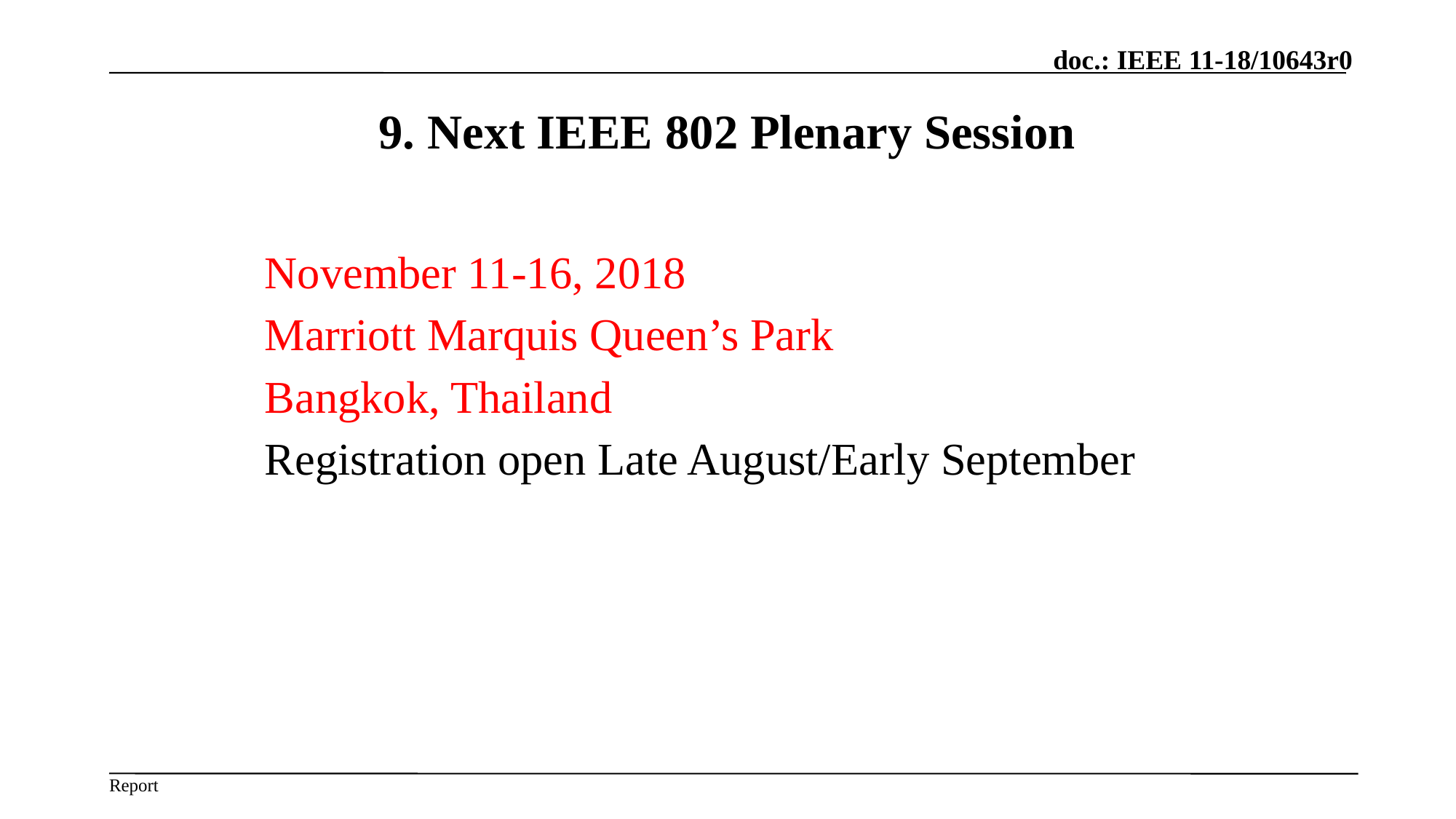

# 9. Next IEEE 802 Plenary Session
November 11-16, 2018
Marriott Marquis Queen’s Park
Bangkok, Thailand
Registration open Late August/Early September